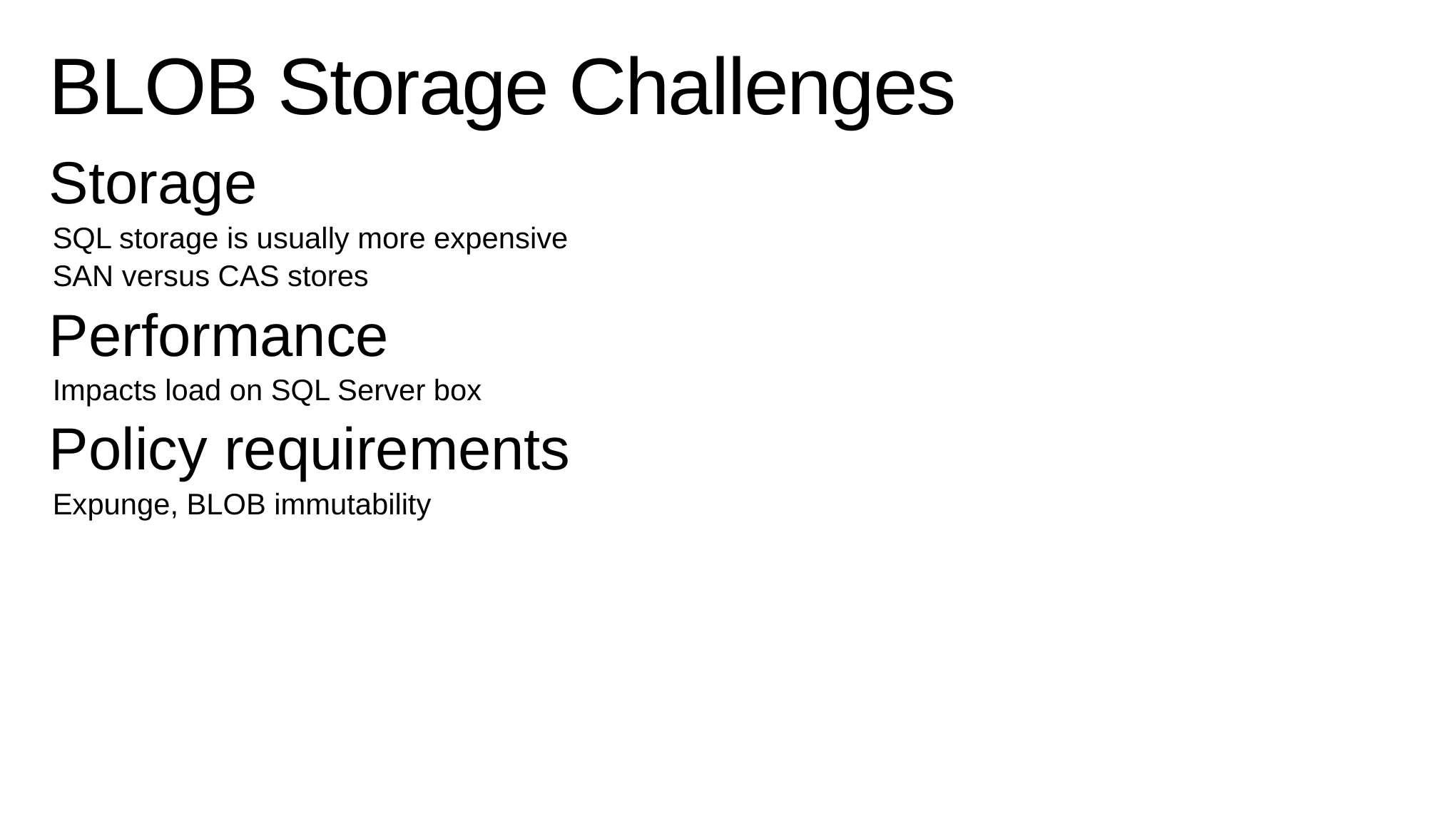

# BLOB Storage Challenges
Storage
SQL storage is usually more expensive
SAN versus CAS stores
Performance
Impacts load on SQL Server box
Policy requirements
Expunge, BLOB immutability